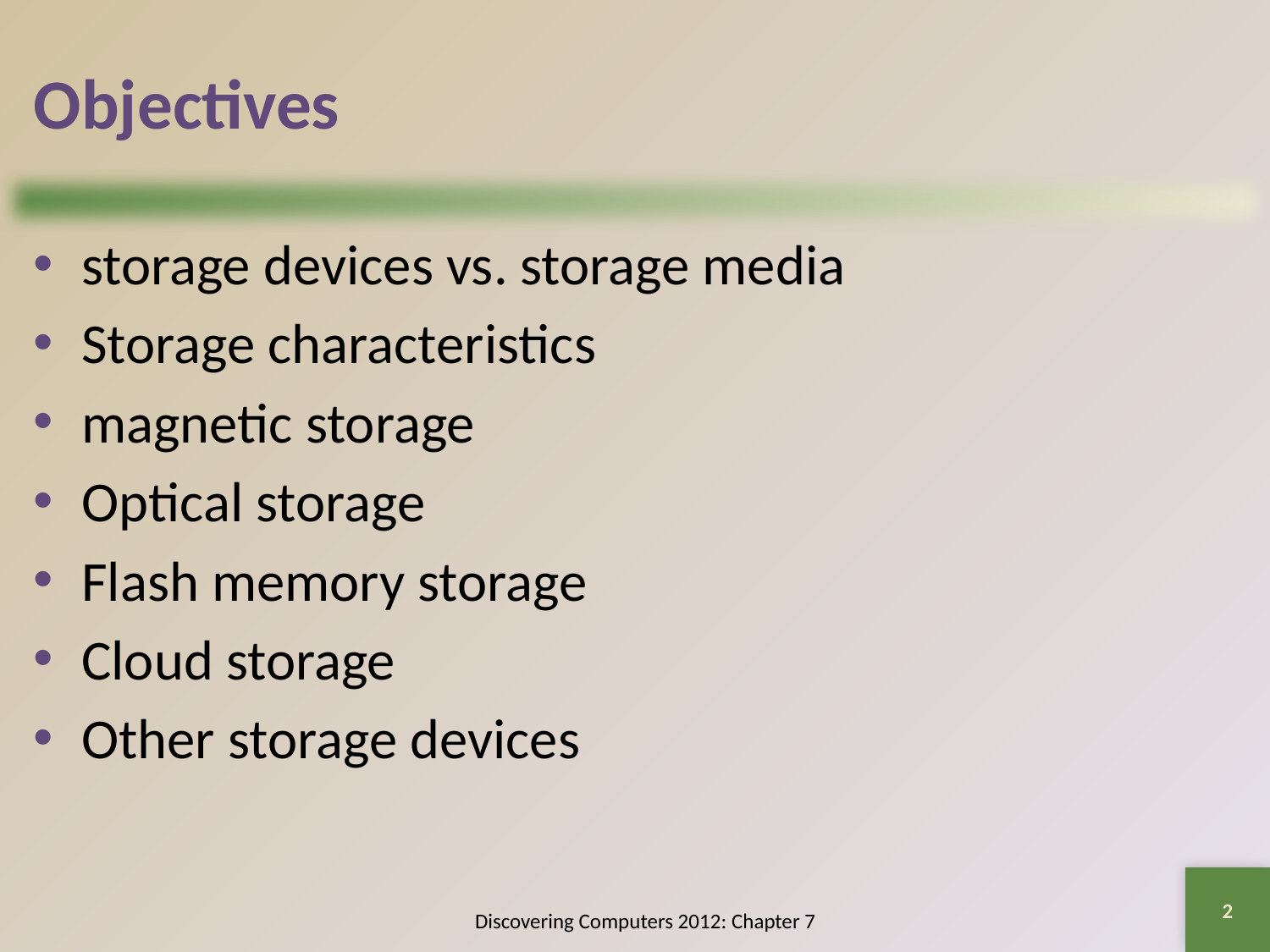

# Objectives
storage devices vs. storage media
Storage characteristics
magnetic storage
Optical storage
Flash memory storage
Cloud storage
Other storage devices

2

Discovering Computers 2012: Chapter 7